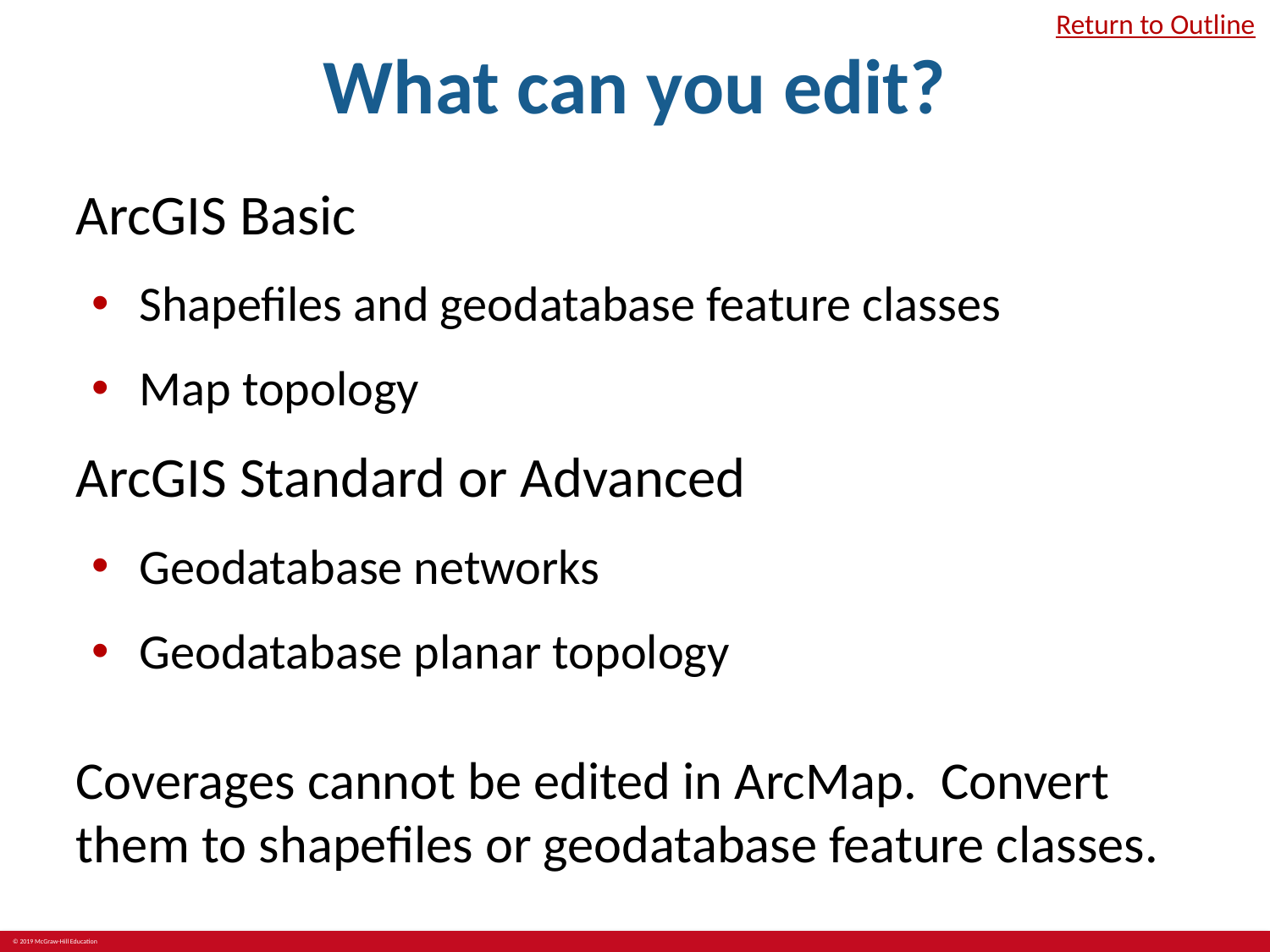

# What can you edit?
Return to Outline
ArcGIS Basic
Shapefiles and geodatabase feature classes
Map topology
ArcGIS Standard or Advanced
Geodatabase networks
Geodatabase planar topology
Coverages cannot be edited in ArcMap.  Convert them to shapefiles or geodatabase feature classes.